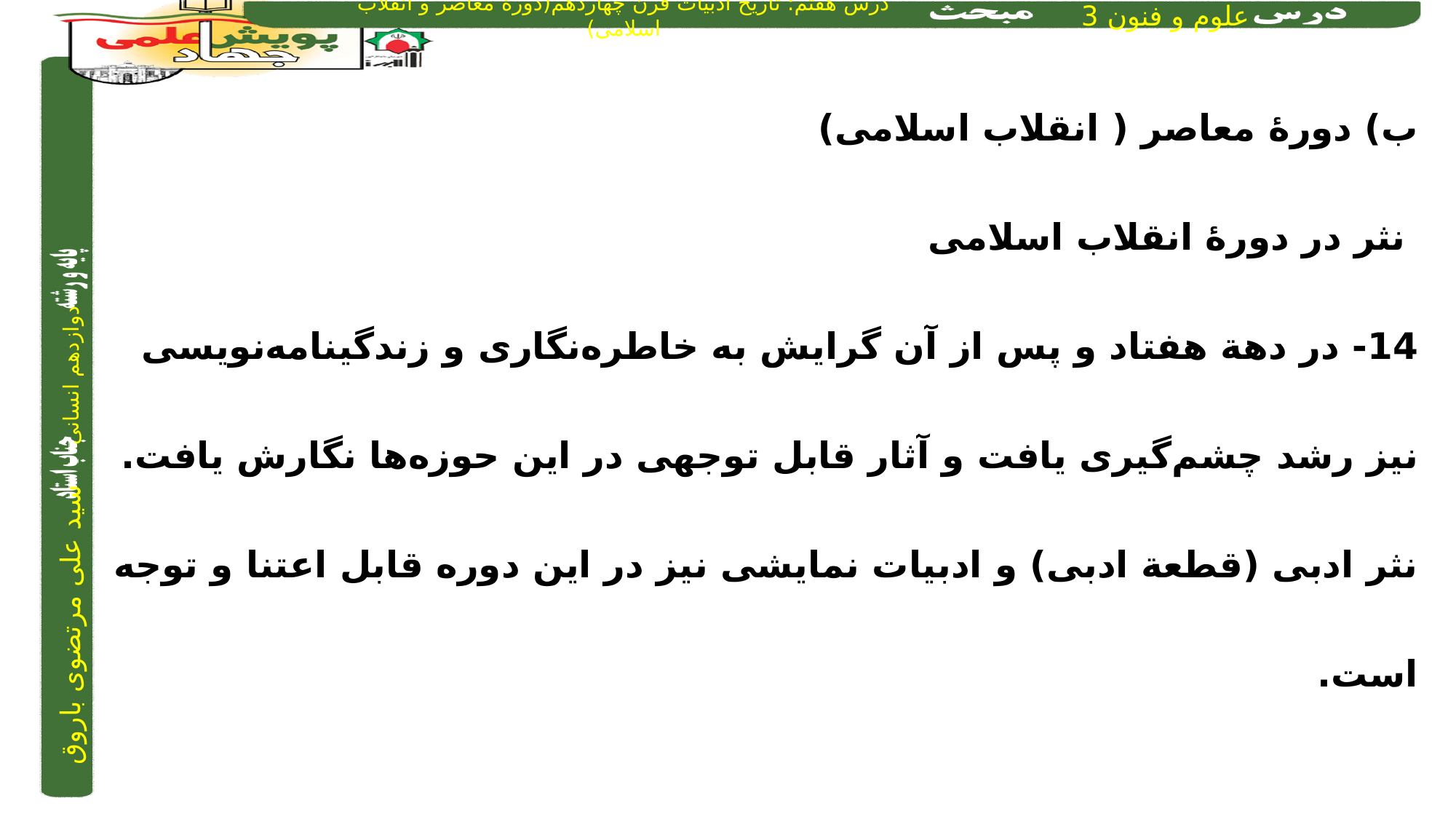

ب) دورۀ معاصر ( انقلاب اسلامی)
 نثر در دورۀ انقلاب اسلامی
14- در دهة هفتاد و پس از آن گرایش به خاطره‌نگاری و زندگی‎نامه‌نویسی نیز رشد چشم‌گیری یافت و آثار قابل توجهی در این حوزه‌ها نگارش یافت. نثر ادبی (قطعة ادبی) و ادبیات نمایشی نیز در این دوره قابل اعتنا و توجه است.